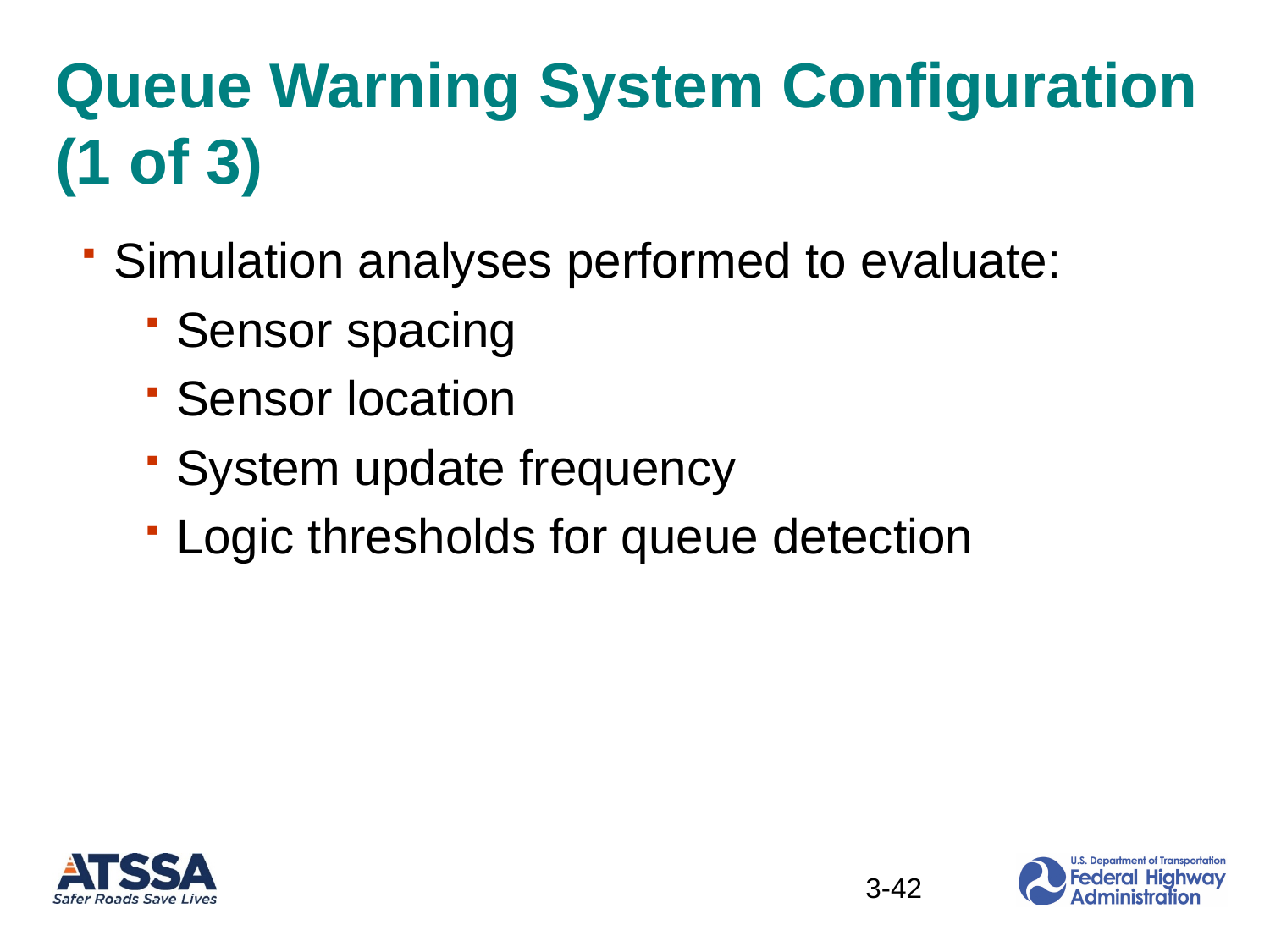

# Queue Warning System Configuration (1 of 3)
Simulation analyses performed to evaluate:
Sensor spacing
Sensor location
System update frequency
Logic thresholds for queue detection